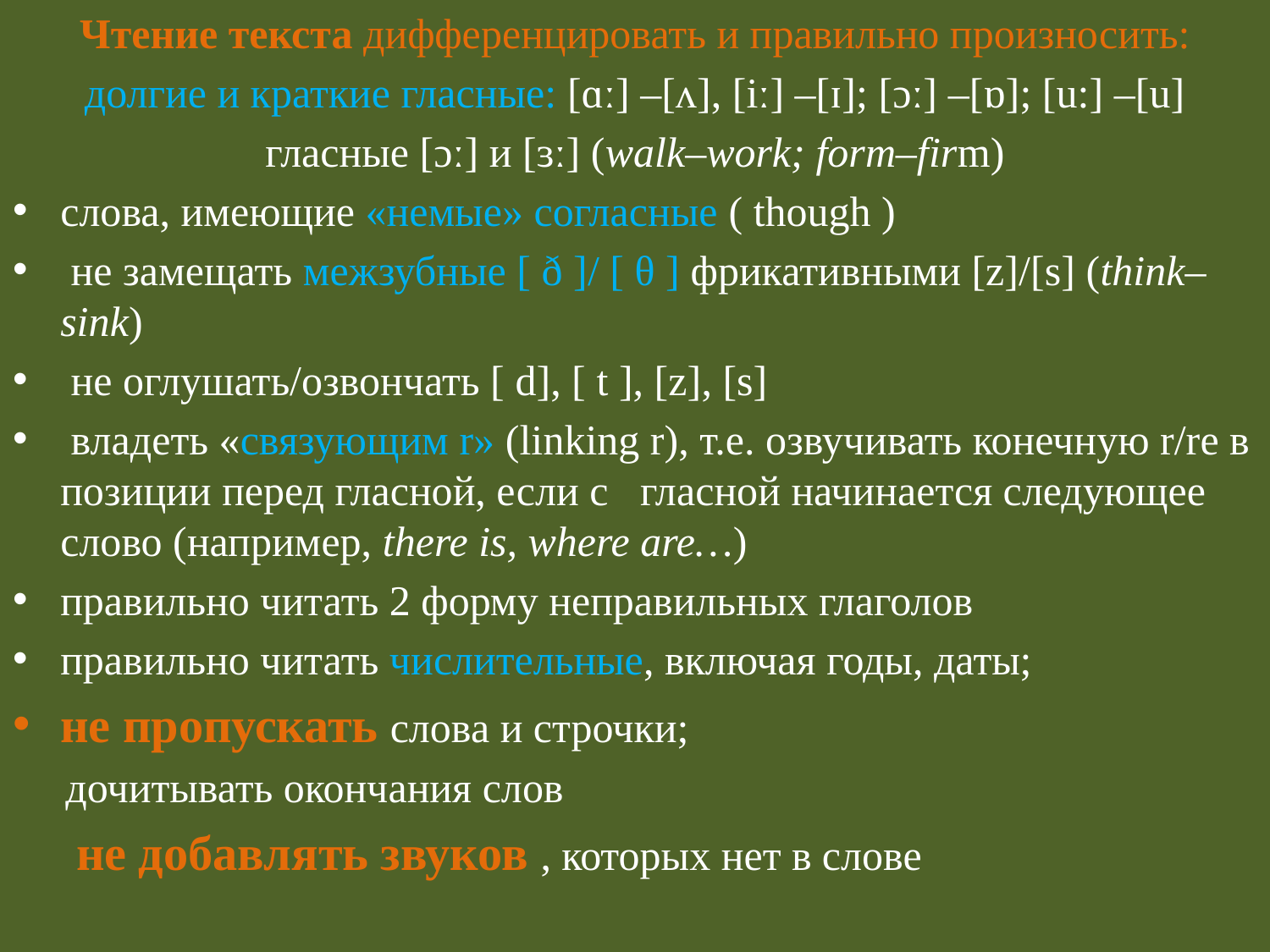

Чтение текста дифференцировать и правильно произносить:
долгие и краткие гласные: [ɑː] –[ʌ], [iː] –[ɪ]; [ɔː] –[ɒ]; [u:] –[u]
гласные [ɔː] и [ɜː] (walk–work; form–firm)
слова, имеющие «немые» согласные ( though )
 не замещать межзубные [ ð ]/ [ θ ] фрикативными [z]/[s] (think–sink)
 не оглушать/озвончать [ d], [ t ], [z], [s]
 владеть «связующим r» (linking r), т.е. озвучивать конечную r/re в позиции перед гласной, если с   гласной начинается следующее слово (например, there is, where are…)
правильно читать 2 форму неправильных глаголов
правильно читать числительные, включая годы, даты;
не пропускать слова и строчки;
     дочитывать окончания слов
      не добавлять звуков , которых нет в слове